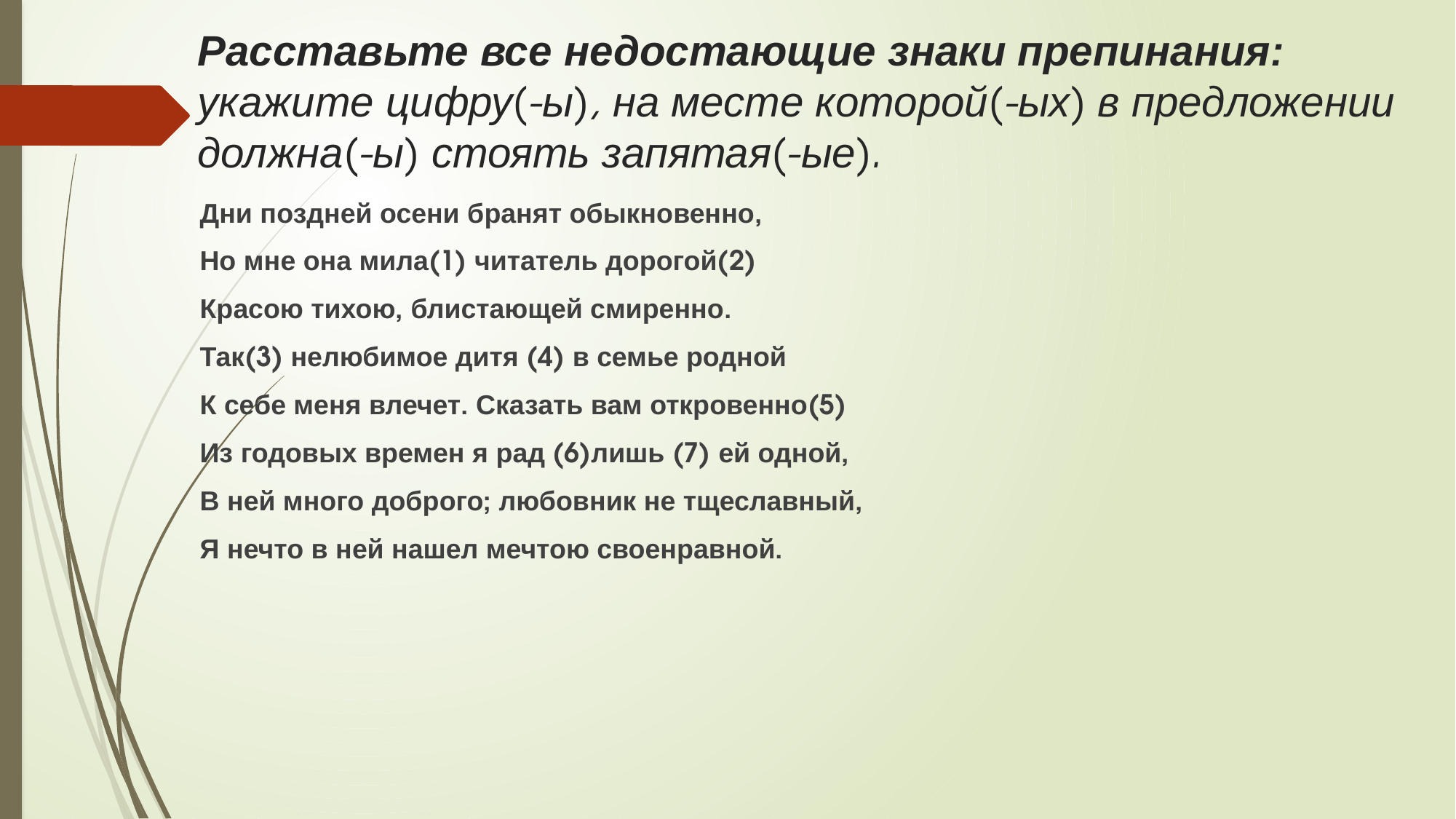

# Расставьте все недостающие знаки препинания: укажите цифру(-ы), на месте которой(-ых) в предложении должна(-ы) стоять запятая(-ые).
Дни поздней осени бранят обыкновенно,
Но мне она мила(1) читатель дорогой(2)
Красою тихою, блистающей смиренно.
Так(3) нелюбимое дитя (4) в семье родной
К себе меня влечет. Сказать вам откровенно(5)
Из годовых времен я рад (6)лишь (7) ей одной,
В ней много доброго; любовник не тщеславный,
Я нечто в ней нашел мечтою своенравной.